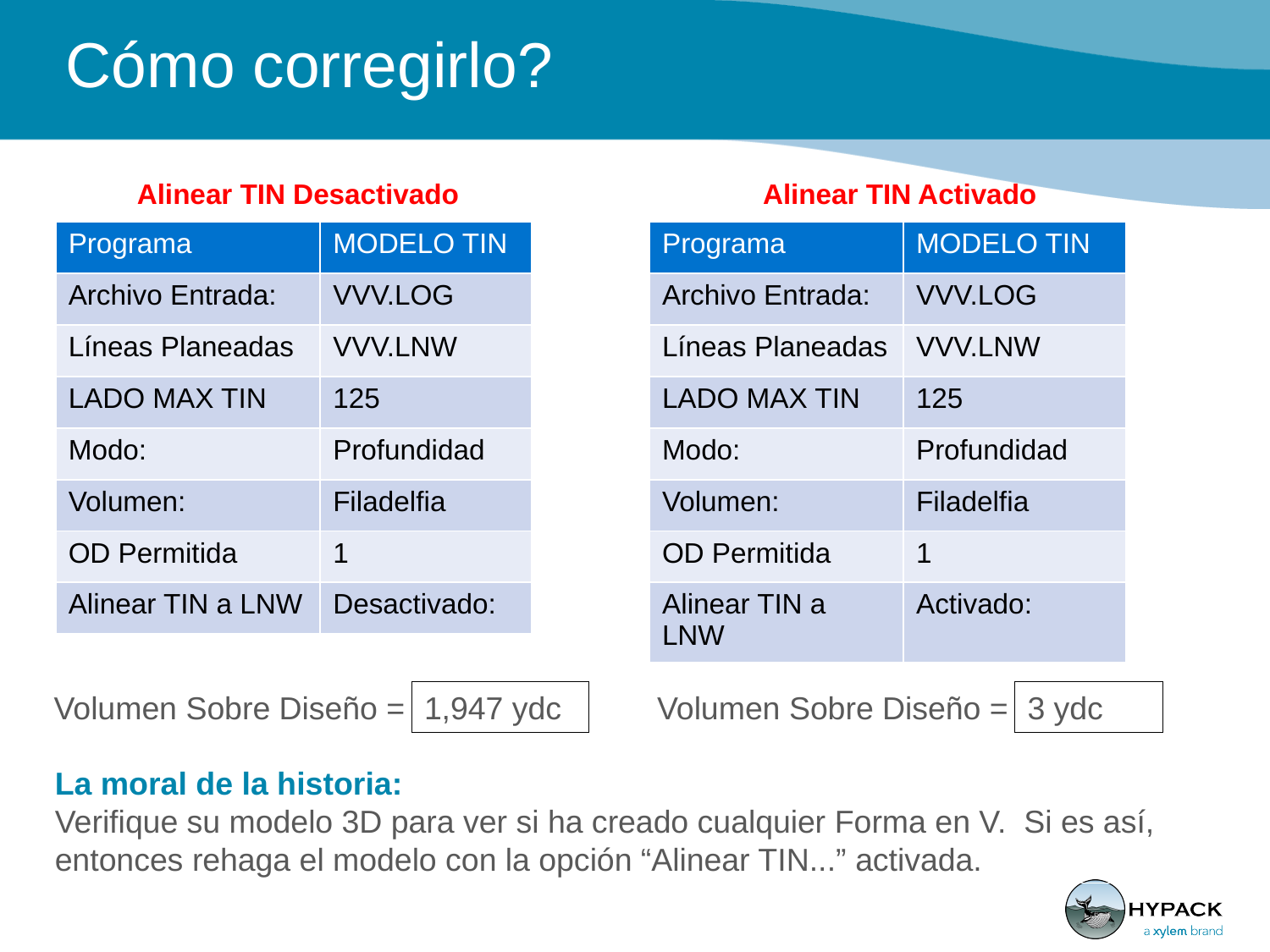

# Cómo corregirlo?
Alinear TIN Desactivado
Alinear TIN Activado
| Programa | MODELO TIN |
| --- | --- |
| Archivo Entrada: | VVV.LOG |
| Líneas Planeadas | VVV.LNW |
| LADO MAX TIN | 125 |
| Modo: | Profundidad |
| Volumen: | Filadelfia |
| OD Permitida | 1 |
| Alinear TIN a LNW | Desactivado: |
| Programa | MODELO TIN |
| --- | --- |
| Archivo Entrada: | VVV.LOG |
| Líneas Planeadas | VVV.LNW |
| LADO MAX TIN | 125 |
| Modo: | Profundidad |
| Volumen: | Filadelfia |
| OD Permitida | 1 |
| Alinear TIN a LNW | Activado: |
Volumen Sobre Diseño =
1,947 ydc
Volumen Sobre Diseño =
3 ydc
La moral de la historia:
Verifique su modelo 3D para ver si ha creado cualquier Forma en V.  Si es así, entonces rehaga el modelo con la opción “Alinear TIN...” activada.